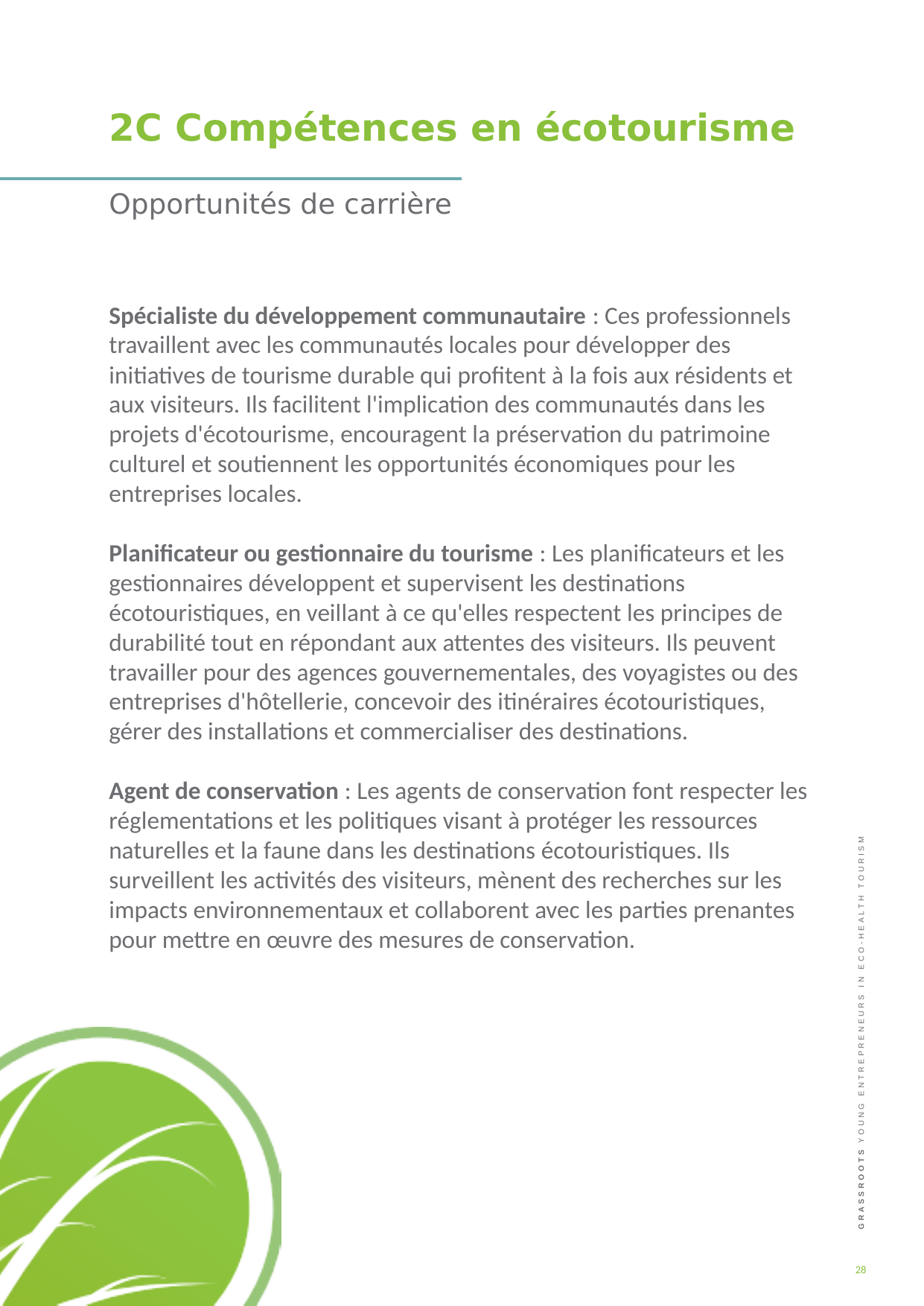

2C Compétences en écotourisme
Opportunités de carrière
Spécialiste du développement communautaire : Ces professionnels travaillent avec les communautés locales pour développer des initiatives de tourisme durable qui profitent à la fois aux résidents et aux visiteurs. Ils facilitent l'implication des communautés dans les projets d'écotourisme, encouragent la préservation du patrimoine culturel et soutiennent les opportunités économiques pour les entreprises locales.

Planificateur ou gestionnaire du tourisme : Les planificateurs et les gestionnaires développent et supervisent les destinations écotouristiques, en veillant à ce qu'elles respectent les principes de durabilité tout en répondant aux attentes des visiteurs. Ils peuvent travailler pour des agences gouvernementales, des voyagistes ou des entreprises d'hôtellerie, concevoir des itinéraires écotouristiques, gérer des installations et commercialiser des destinations.

Agent de conservation : Les agents de conservation font respecter les réglementations et les politiques visant à protéger les ressources naturelles et la faune dans les destinations écotouristiques. Ils surveillent les activités des visiteurs, mènent des recherches sur les impacts environnementaux et collaborent avec les parties prenantes pour mettre en œuvre des mesures de conservation.

28